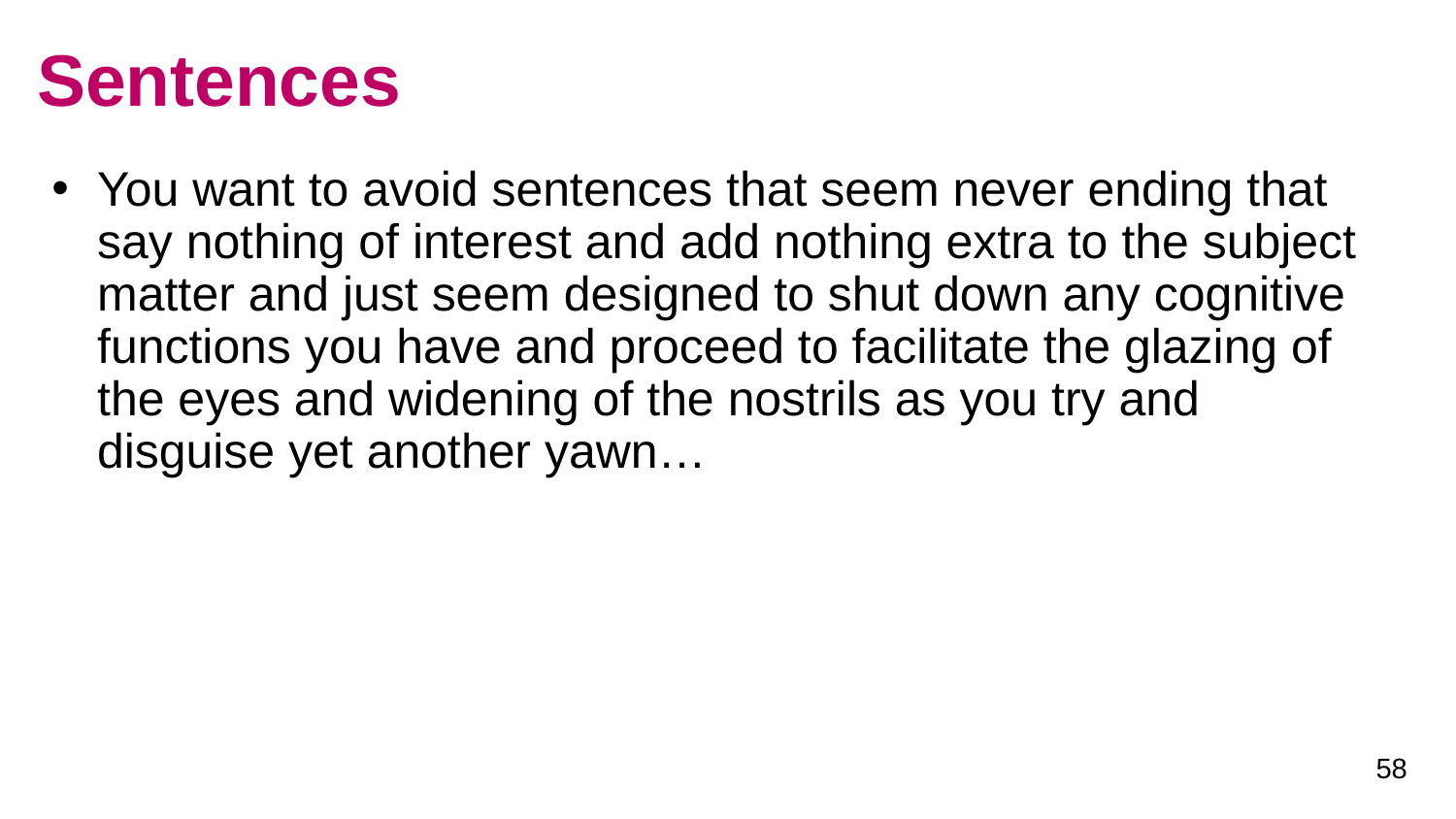

# Sentences
You want to avoid sentences that seem never ending that say nothing of interest and add nothing extra to the subject matter and just seem designed to shut down any cognitive functions you have and proceed to facilitate the glazing of the eyes and widening of the nostrils as you try and disguise yet another yawn…

58